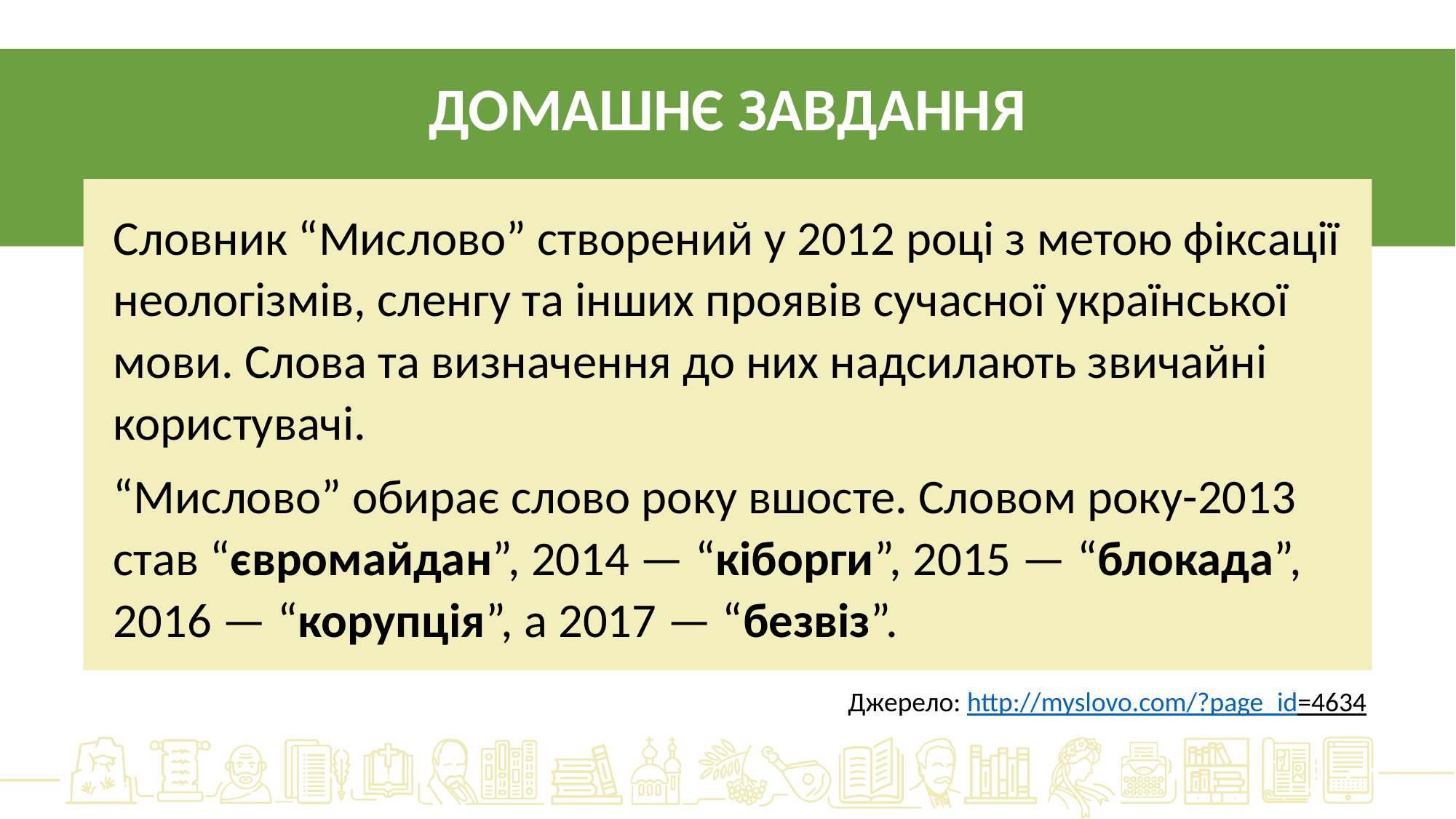

ДОМАШНЄ ЗАВДАННЯ
Словник “Мислово” створений у 2012 році з метою фіксації неологізмів, сленгу та інших проявів сучасної української мови. Слова та визначення до них надсилають звичайні користувачі.
“Мислово” обирає слово року вшосте. Словом року-2013 став “євромайдан”, 2014 — “кіборги”, 2015 — “блокада”, 2016 — “корупція”, а 2017 — “безвіз”.
Джерело: http://myslovo.com/?page_id=4634